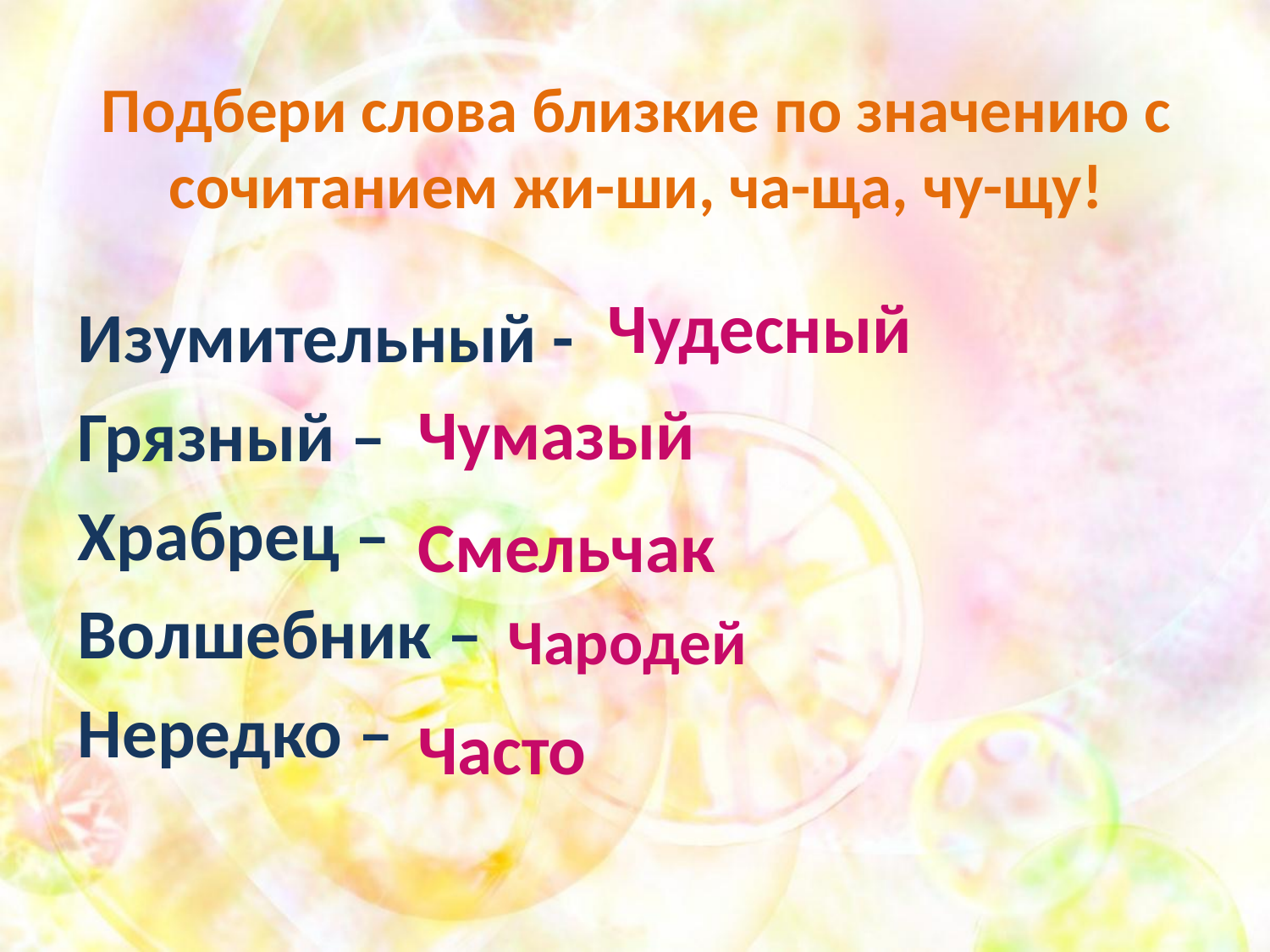

# Подбери слова близкие по значению с сочитанием жи-ши, ча-ща, чу-щу!
Чудесный
Изумительный -
Грязный –
Храбрец –
Волшебник –
Нередко –

Чумазый
Смельчак
Чародей
Часто